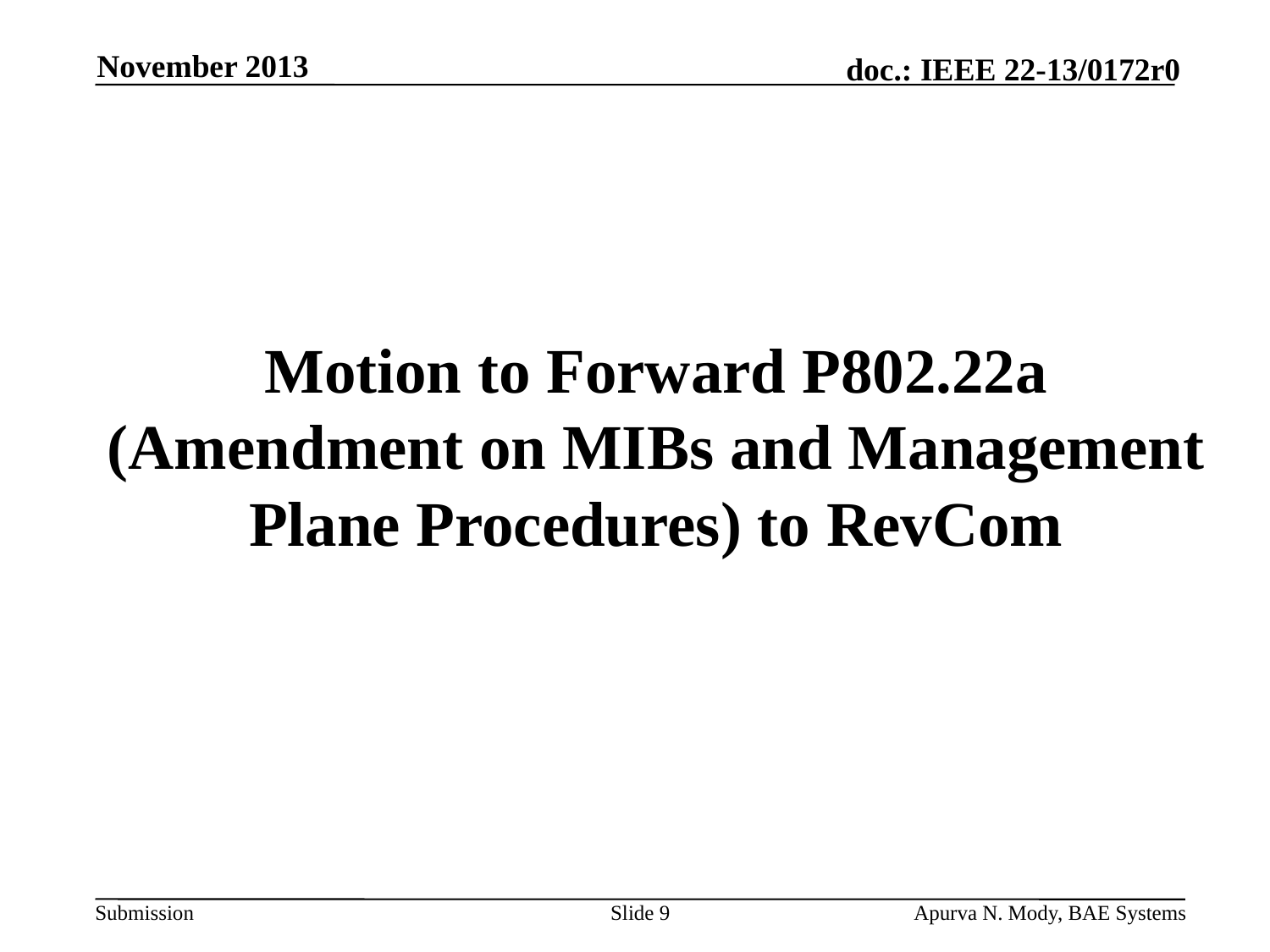

November 2013
# Motion to Forward P802.22a (Amendment on MIBs and Management Plane Procedures) to RevCom
Slide 9
Apurva N. Mody, BAE Systems